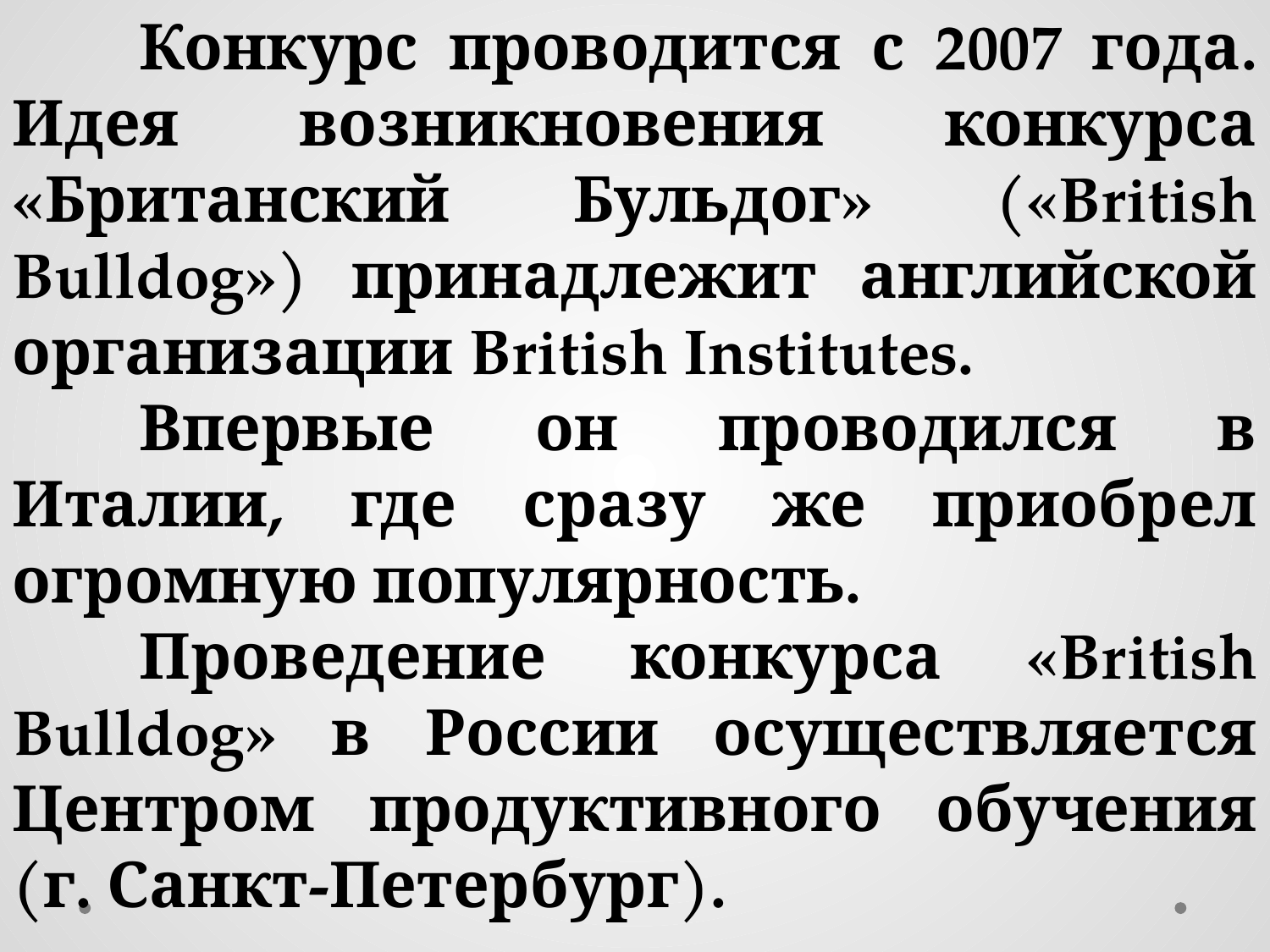

Конкурс проводится с 2007 года. Идея возникновения конкурса «Британский Бульдог» («British Bulldog») принадлежит английской организации British Institutes.
	Впервые он проводился в Италии, где сразу же приобрел огромную популярность.
	Проведение конкурса «British Bulldog» в России осуществляется Центром продуктивного обучения (г. Санкт-Петербург).